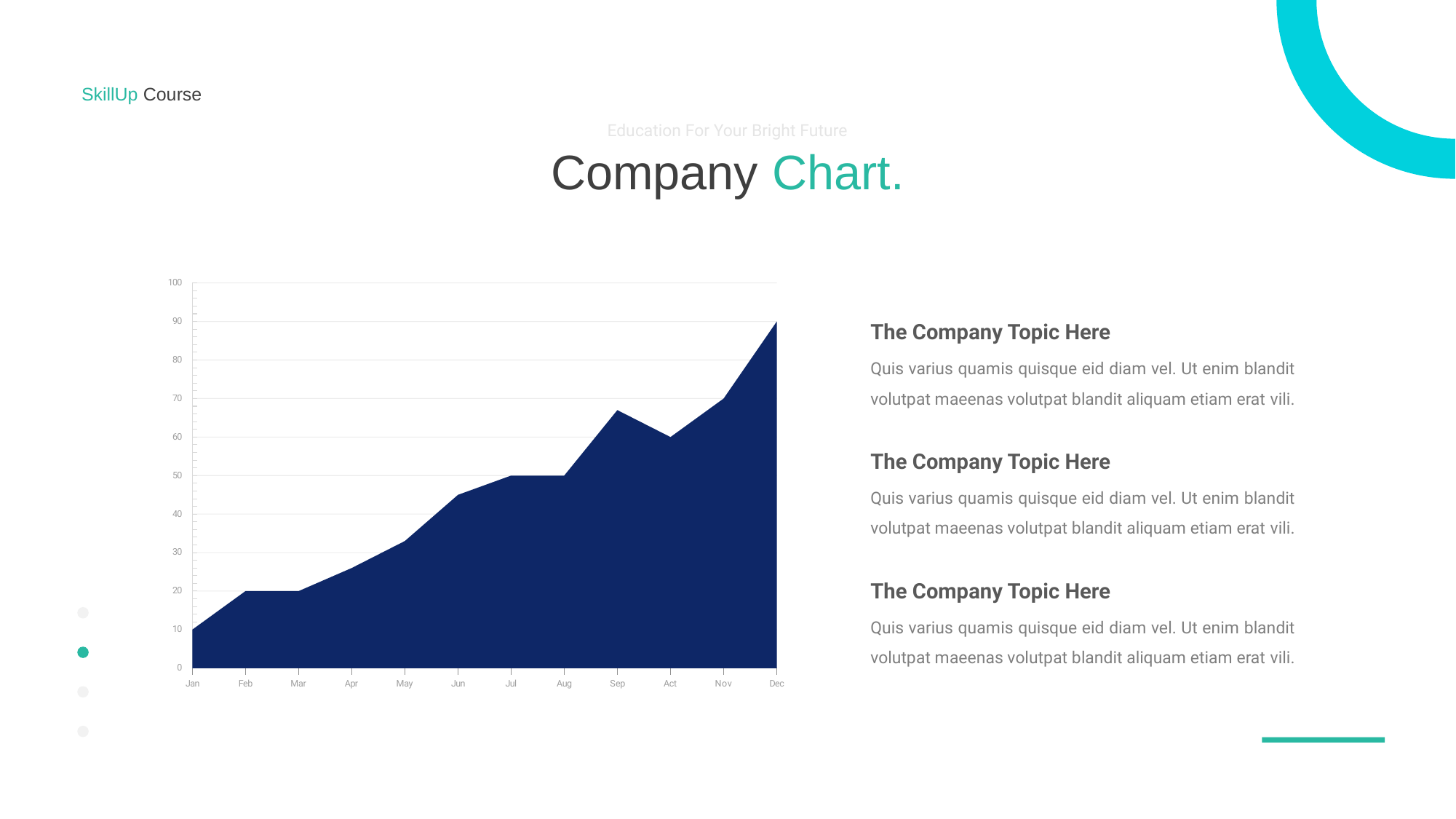

SkillUp Course
Education For Your Bright Future
Company Chart.

### Chart

| Category | Series 1 |
|---|---|
| Jan | 10.0 |
| Feb | 20.0 |
| Mar | 20.0 |
| Apr | 26.0 |
| May | 33.0 |
| Jun | 45.0 |
| Jul | 50.0 |
| Aug | 50.0 |
| Sep | 67.0 |
| Act | 60.0 |
| Nov | 70.0 |
| Dec | 90.0 |
The Company Topic Here
Quis varius quamis quisque eid diam vel. Ut enim blandit volutpat maeenas volutpat blandit aliquam etiam erat vili.
The Company Topic Here
Quis varius quamis quisque eid diam vel. Ut enim blandit volutpat maeenas volutpat blandit aliquam etiam erat vili.
The Company Topic Here
Quis varius quamis quisque eid diam vel. Ut enim blandit volutpat maeenas volutpat blandit aliquam etiam erat vili.